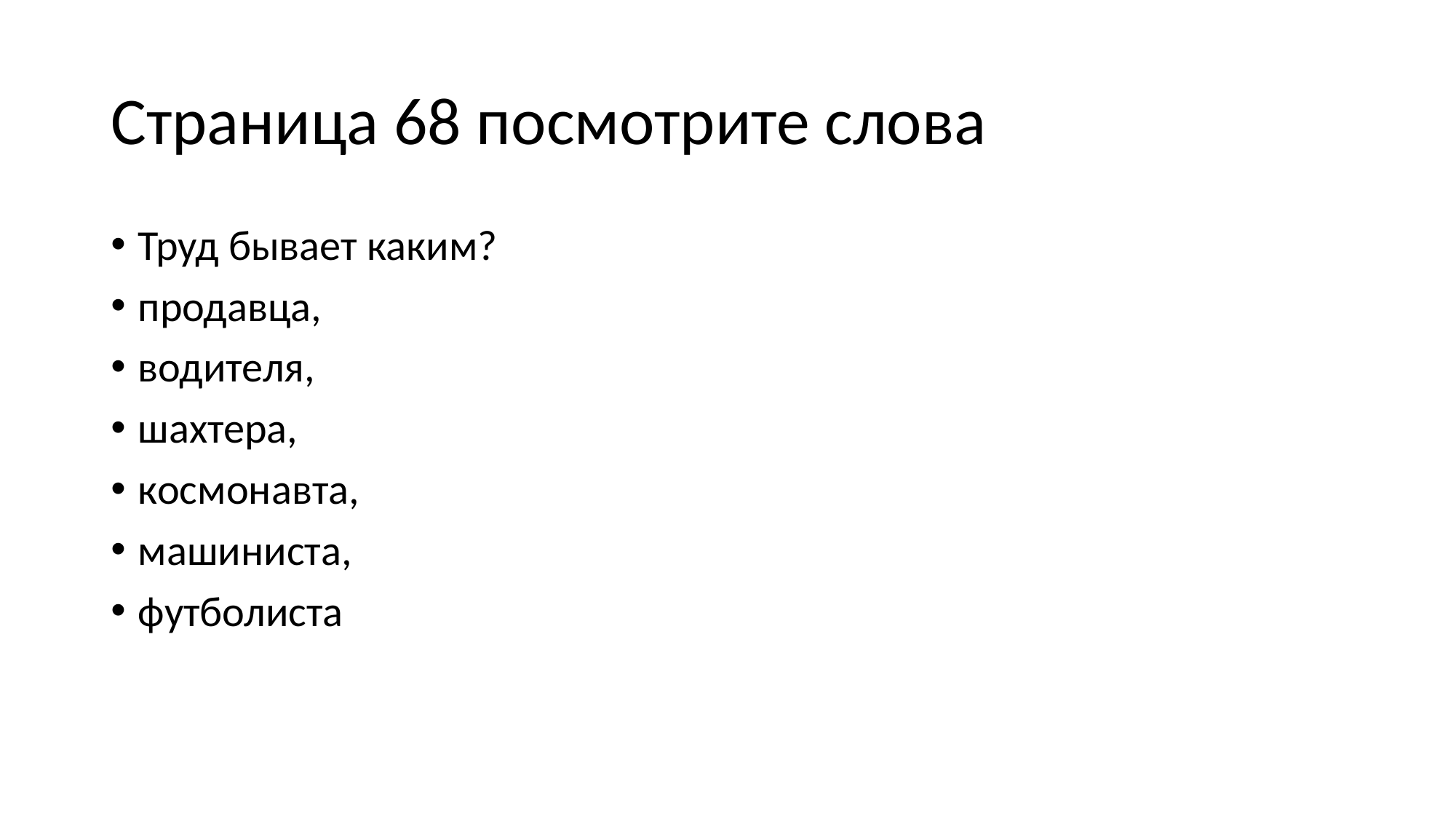

# Страница 68 посмотрите слова
Труд бывает каким?
продавца,
водителя,
шахтера,
космонавта,
машиниста,
футболиста